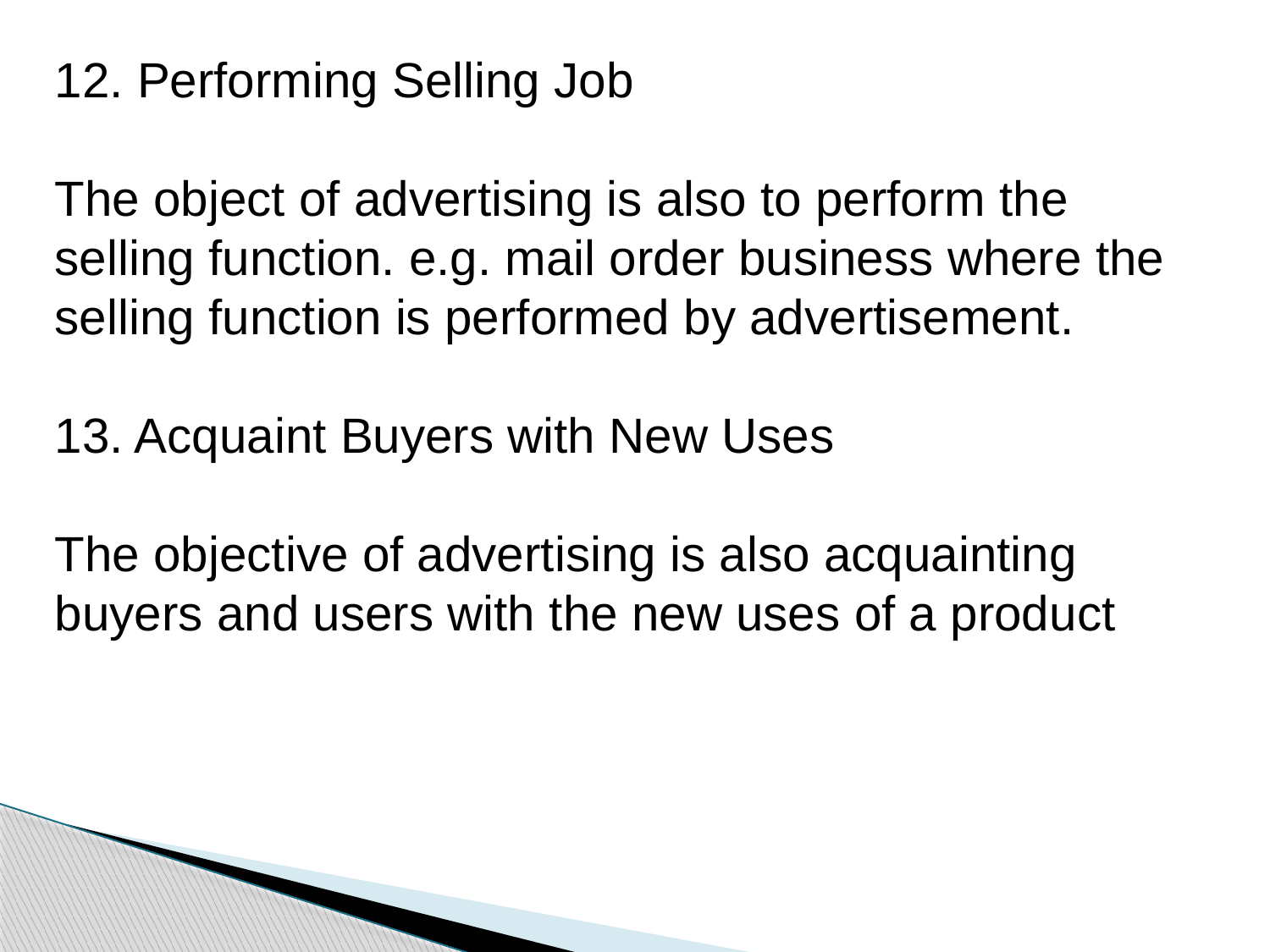

12. Performing Selling Job

The object of advertising is also to perform the selling function. e.g. mail order business where the selling function is performed by advertisement.

13. Acquaint Buyers with New Uses

The objective of advertising is also acquainting buyers and users with the new uses of a product